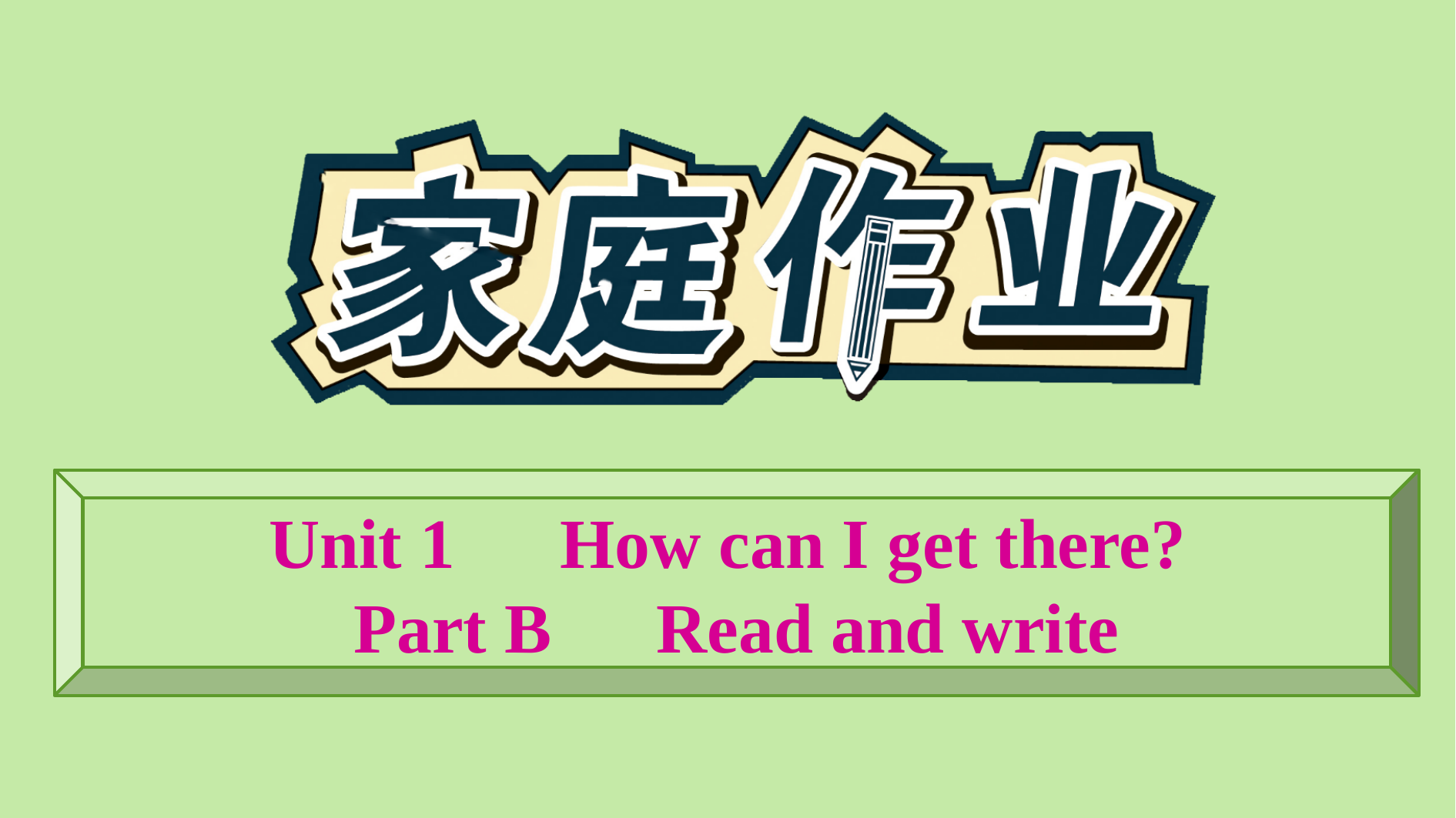

Unit 1　How can I get there?
Part B　Read and write